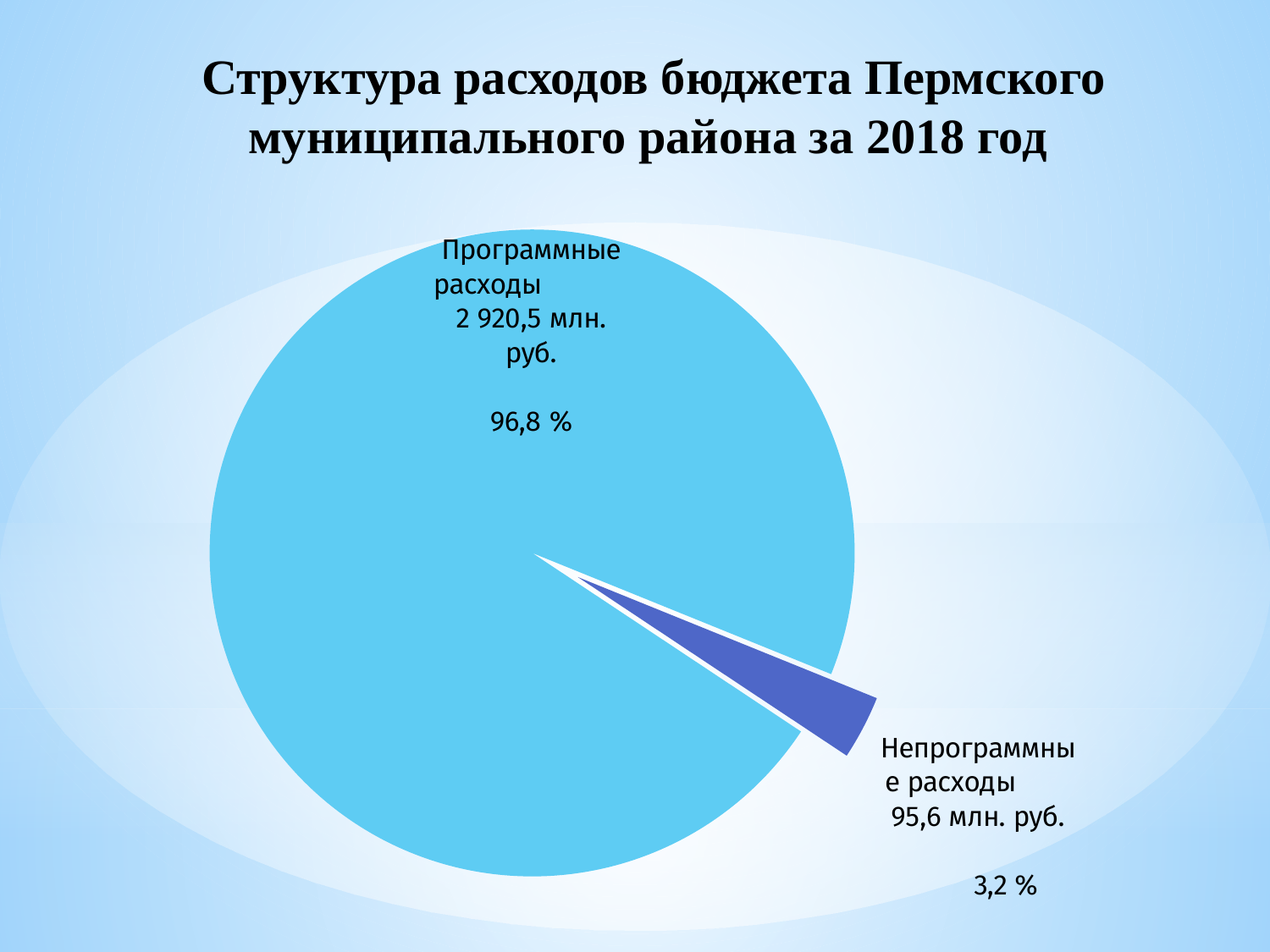

Структура расходов бюджета Пермского муниципального района за 2018 год

### Chart

| Category | Продажи |
|---|---|
| Непрограммные расходы 95,6 млн. руб. | 0.032 |
| Программные расходы 2 920,5 млн. руб. | 0.968 |